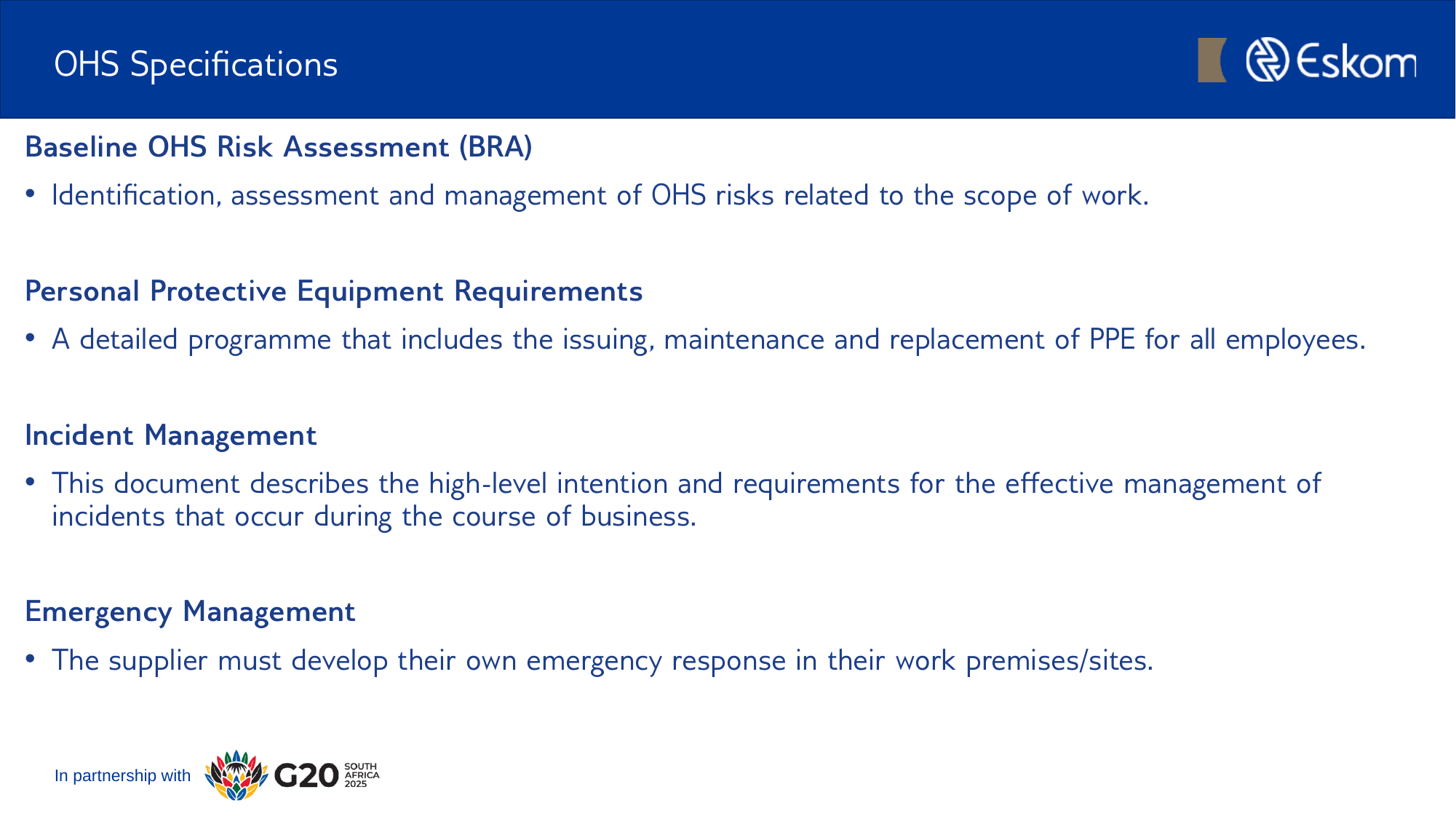

# OHS Specifications
Baseline OHS Risk Assessment (BRA)
Identification, assessment and management of OHS risks related to the scope of work.

Personal Protective Equipment Requirements
A detailed programme that includes the issuing, maintenance and replacement of PPE for all employees.

Incident Management
This document describes the high-level intention and requirements for the effective management of incidents that occur during the course of business.

Emergency Management
The supplier must develop their own emergency response in their work premises/sites.